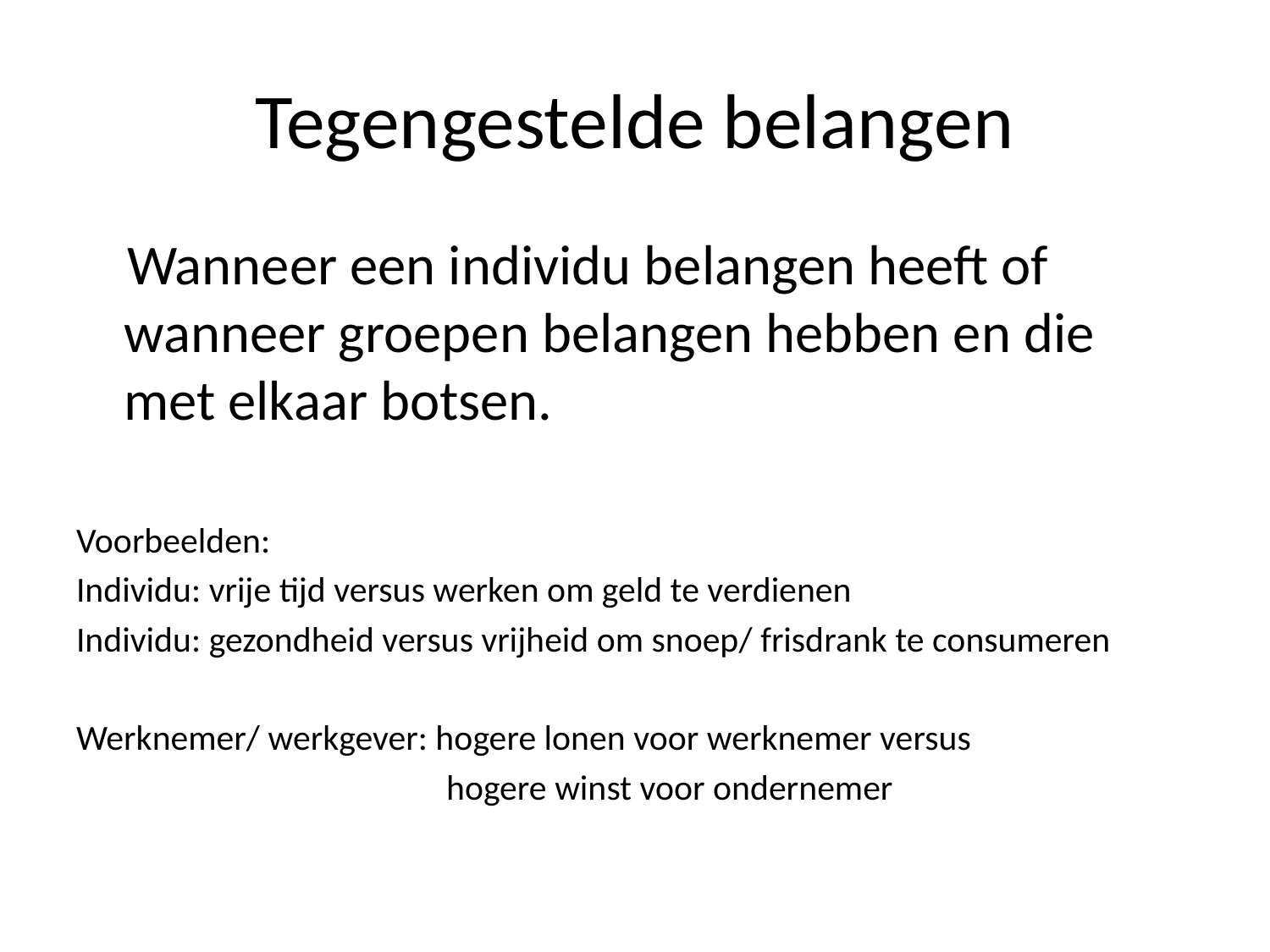

# Tegengestelde belangen
    Wanneer een individu belangen heeft of wanneer groepen belangen hebben en die met elkaar botsen.

Voorbeelden:
Individu: vrije tijd versus werken om geld te verdienen
Individu: gezondheid versus vrijheid om snoep/ frisdrank te consumeren

Werknemer/ werkgever: hogere lonen voor werknemer versus
                                              hogere winst voor ondernemer